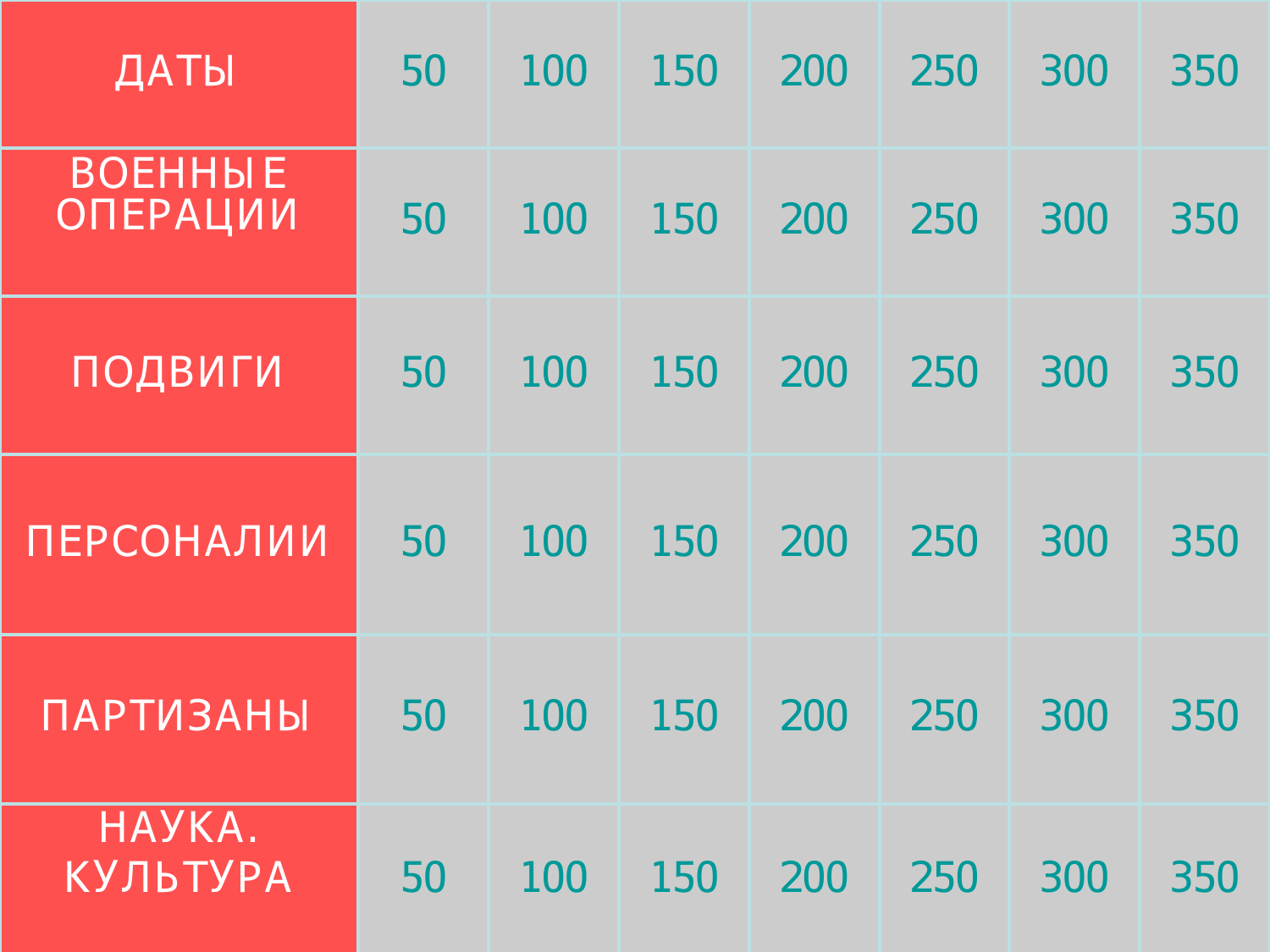

| ДАТЫ | 50 | 100 | 150 | 200 | 250 | 300 | 350 |
| --- | --- | --- | --- | --- | --- | --- | --- |
| ВОЕННЫЕ ОПЕРАЦИИ | 50 | 100 | 150 | 200 | 250 | 300 | 350 |
| ПОДВИГИ | 50 | 100 | 150 | 200 | 250 | 300 | 350 |
| ПЕРСОНАЛИИ | 50 | 100 | 150 | 200 | 250 | 300 | 350 |
| ПАРТИЗАНЫ | 50 | 100 | 150 | 200 | 250 | 300 | 350 |
| НАУКА. КУЛЬТУРА | 50 | 100 | 150 | 200 | 250 | 300 | 350 |
#